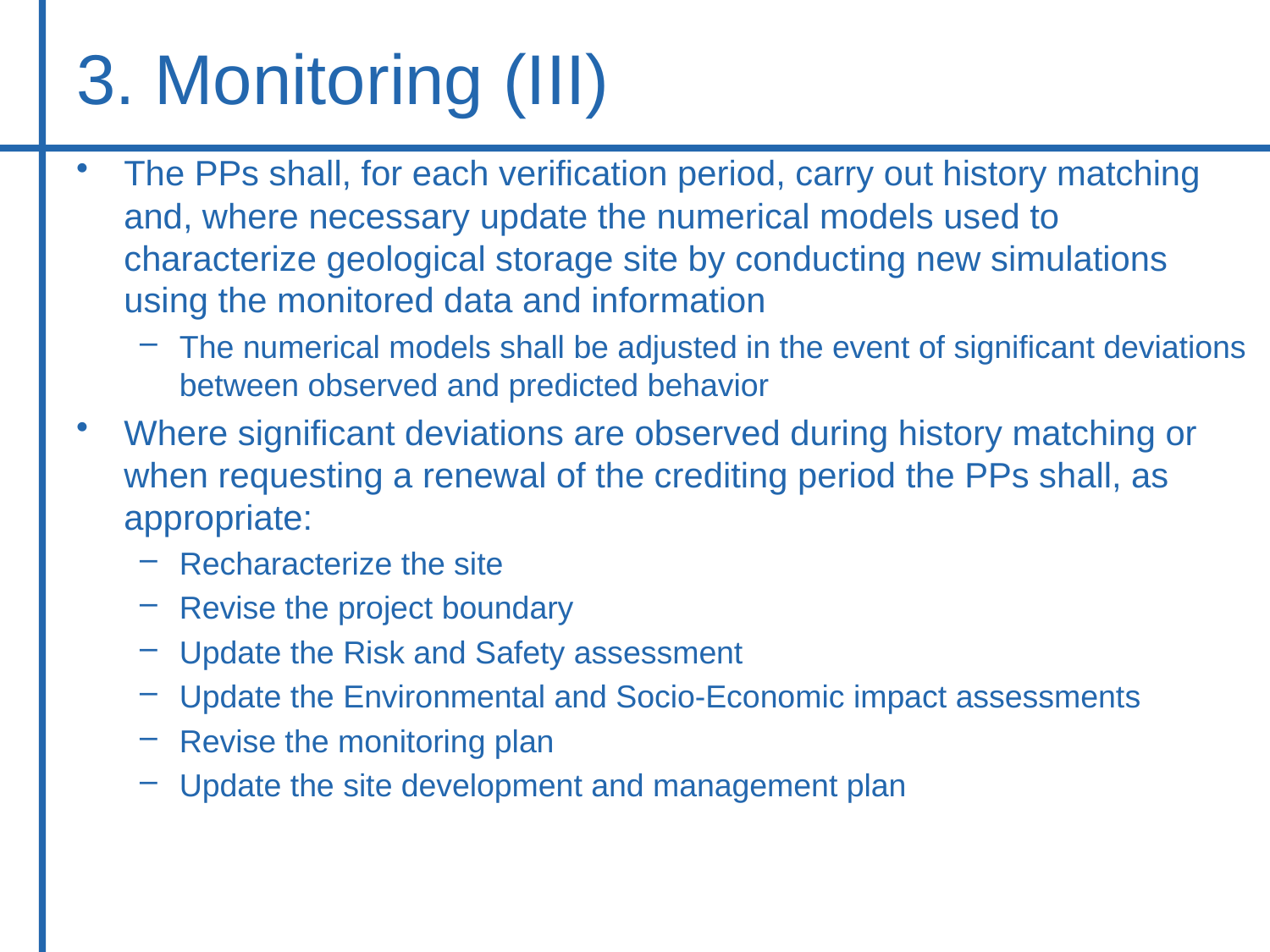

# 3. Monitoring (III)
The PPs shall, for each verification period, carry out history matching and, where necessary update the numerical models used to characterize geological storage site by conducting new simulations using the monitored data and information
The numerical models shall be adjusted in the event of significant deviations between observed and predicted behavior
Where significant deviations are observed during history matching or when requesting a renewal of the crediting period the PPs shall, as appropriate:
Recharacterize the site
Revise the project boundary
Update the Risk and Safety assessment
Update the Environmental and Socio-Economic impact assessments
Revise the monitoring plan
Update the site development and management plan